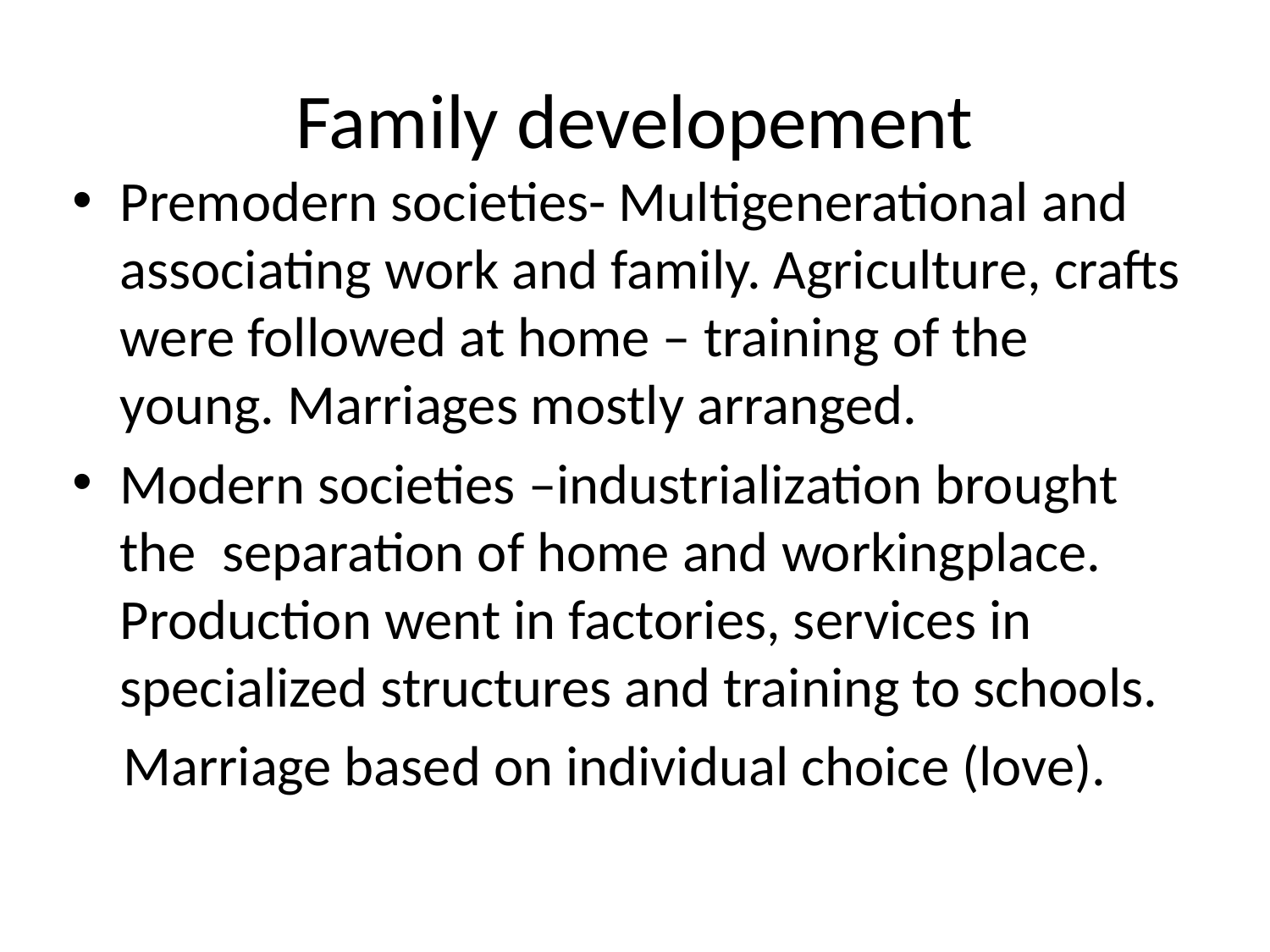

# Family developement
Premodern societies- Multigenerational and associating work and family. Agriculture, crafts were followed at home – training of the young. Marriages mostly arranged.
Modern societies –industrialization brought the  separation of home and workingplace. Production went in factories, services in specialized structures and training to schools.
    Marriage based on individual choice (love).